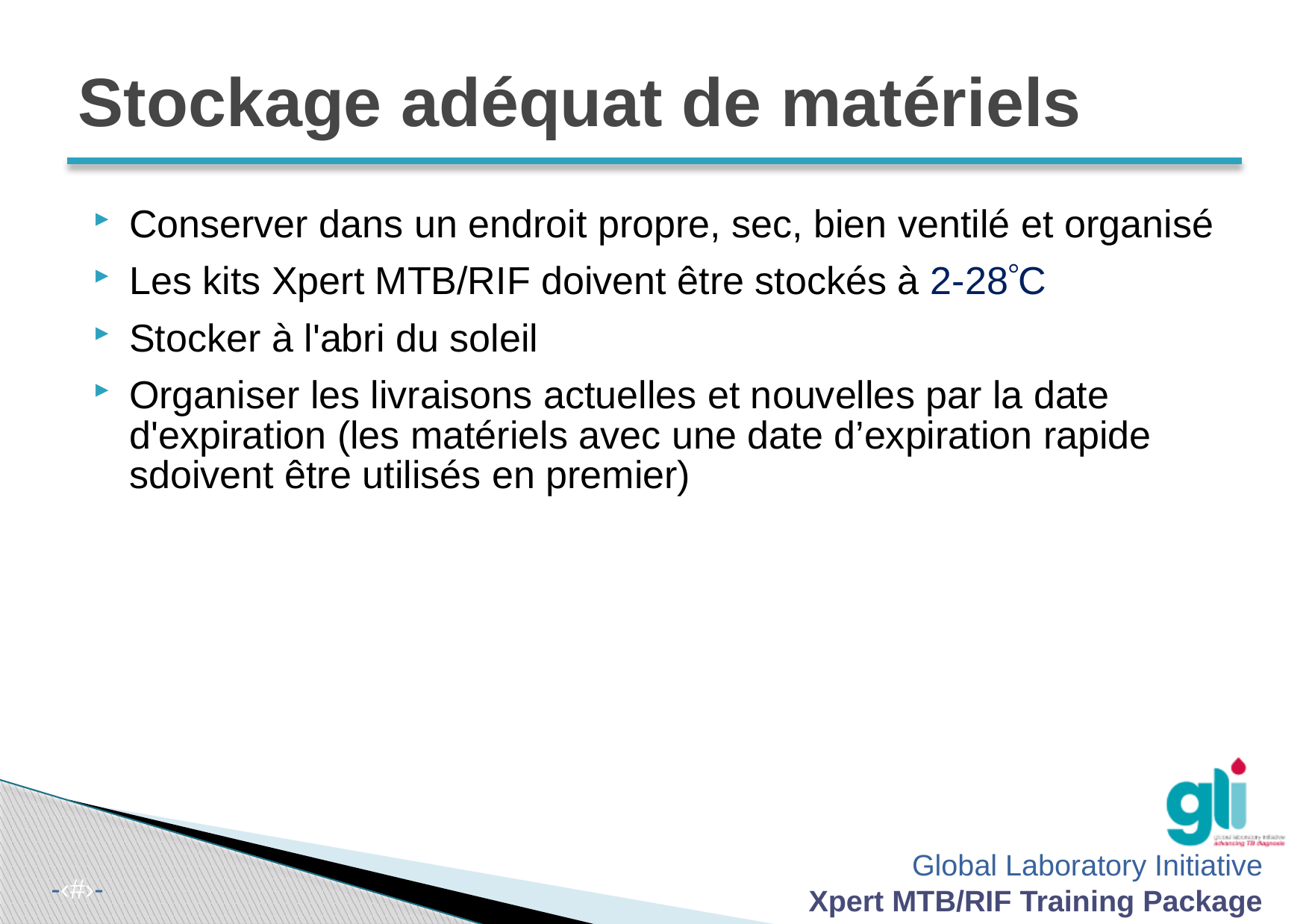

# Stockage adéquat de matériels
Conserver dans un endroit propre, sec, bien ventilé et organisé
Les kits Xpert MTB/RIF doivent être stockés à 2-28°C
Stocker à l'abri du soleil
Organiser les livraisons actuelles et nouvelles par la date d'expiration (les matériels avec une date d’expiration rapide sdoivent être utilisés en premier)